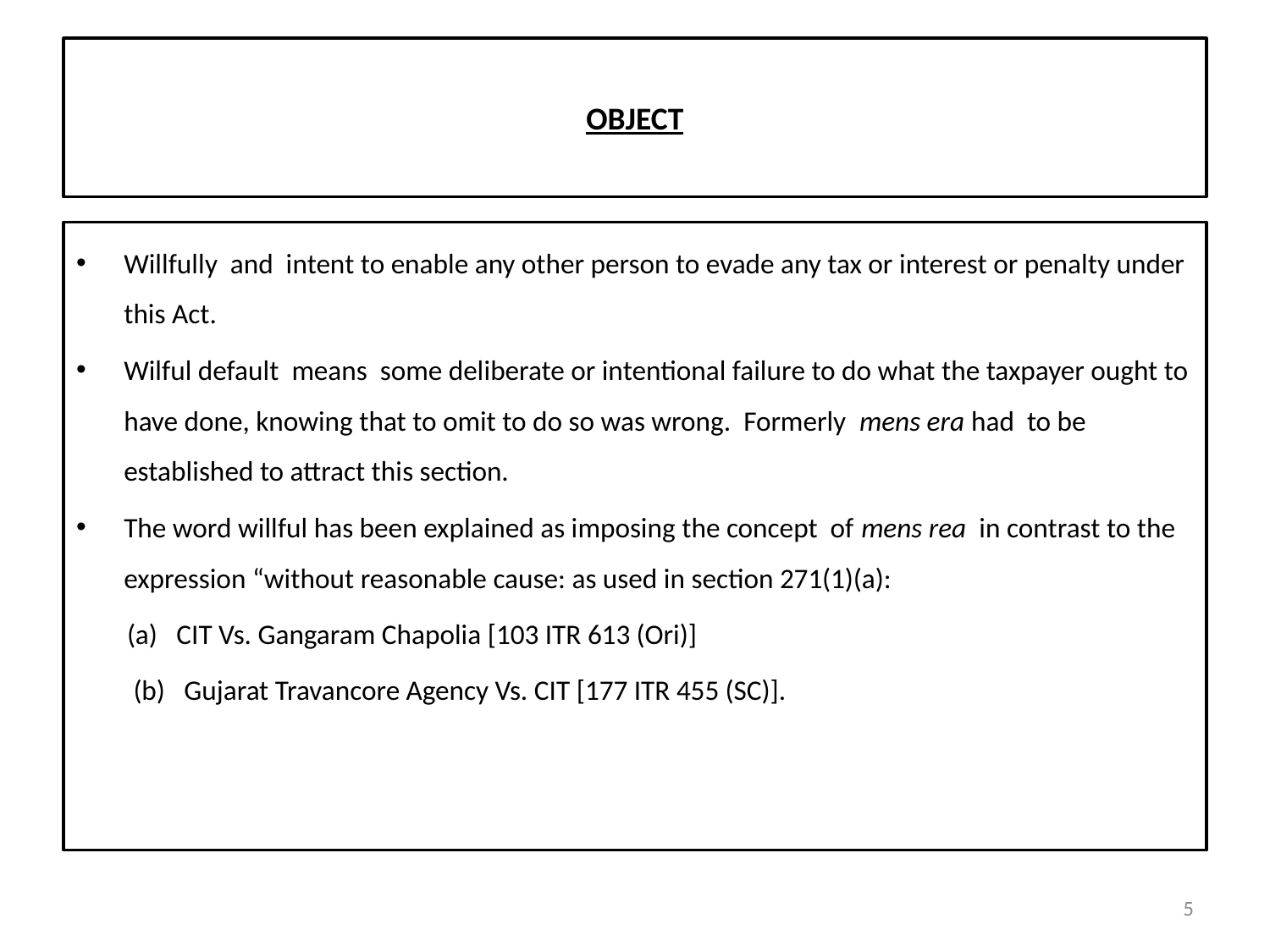

# OBJECT
Willfully  and  intent to enable any other person to evade any tax or interest or penalty under this Act.
Wilful default  means  some deliberate or intentional failure to do what the taxpayer ought to have done, knowing that to omit to do so was wrong.  Formerly  mens era had  to be established to attract this section.
The word willful has been explained as imposing the concept  of mens rea  in contrast to the expression “without reasonable cause: as used in section 271(1)(a):
        (a)   CIT Vs. Gangaram Chapolia [103 ITR 613 (Ori)]
         (b)   Gujarat Travancore Agency Vs. CIT [177 ITR 455 (SC)].

5